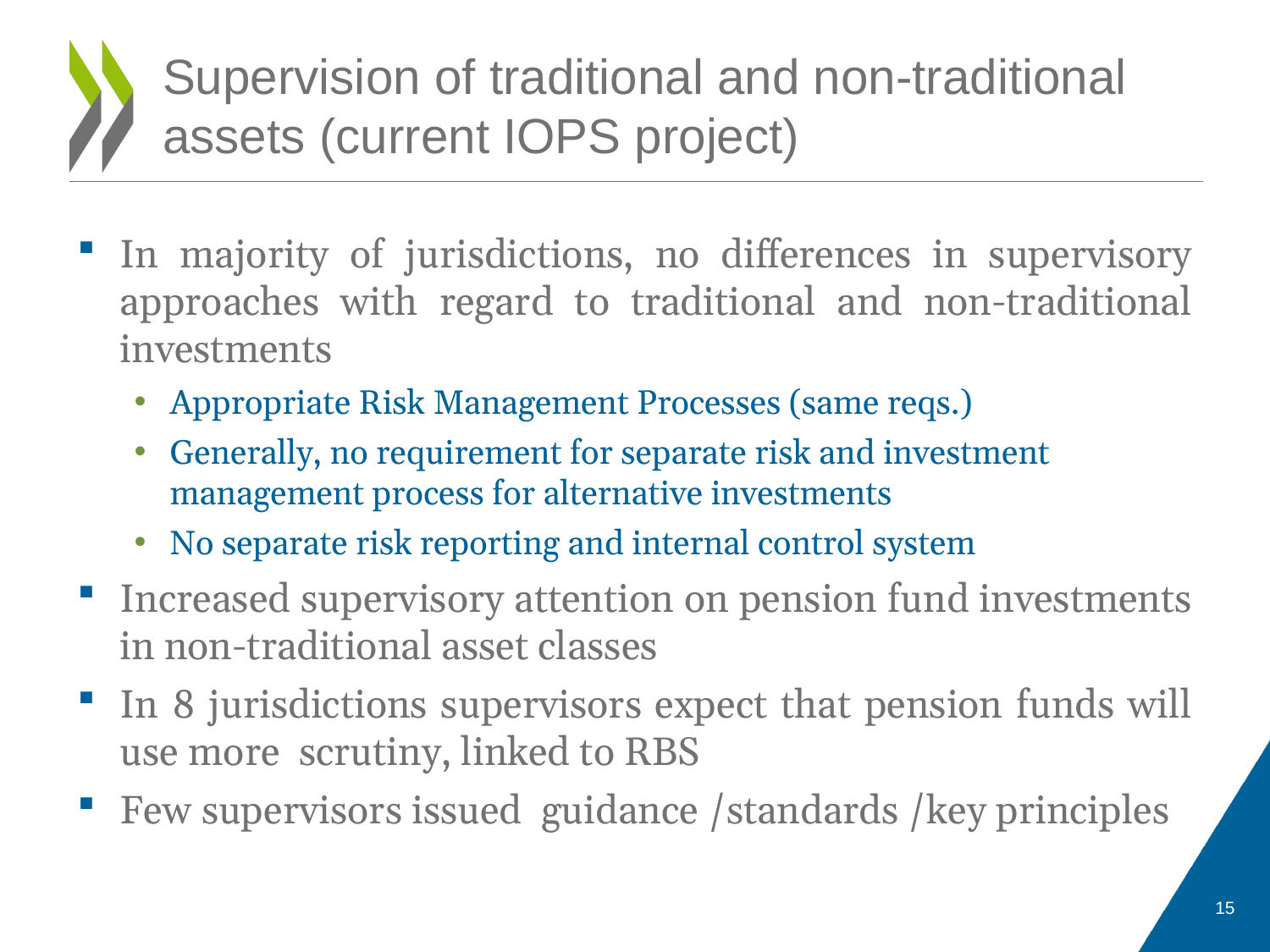

# Supervision of traditional and non-traditional assets (current IOPS project)
In majority of jurisdictions, no differences in supervisory approaches with regard to traditional and non-traditional investments
Appropriate Risk Management Processes (same reqs.)
Generally, no requirement for separate risk and investment management process for alternative investments
No separate risk reporting and internal control system
Increased supervisory attention on pension fund investments in non-traditional asset classes
In 8 jurisdictions supervisors expect that pension funds will use more  scrutiny, linked to RBS
Few supervisors issued  guidance /standards /key principles

15